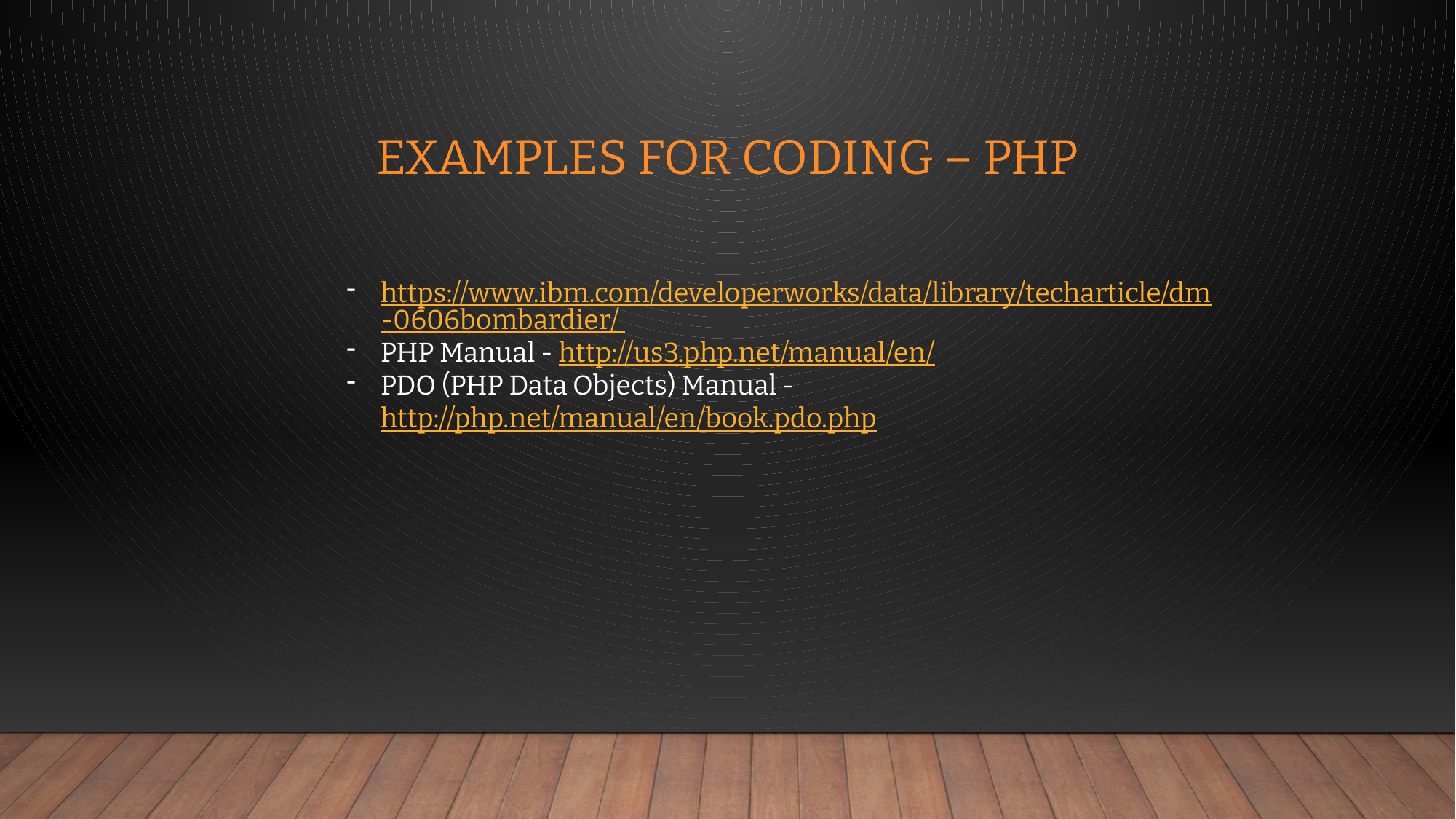

# EXAMPLES FOR CODING – PHP

https://www.ibm.com/developerworks/data/library/techarticle/dm-0606bombardier/
PHP Manual - http://us3.php.net/manual/en/
PDO (PHP Data Objects) Manual - http://php.net/manual/en/book.pdo.php